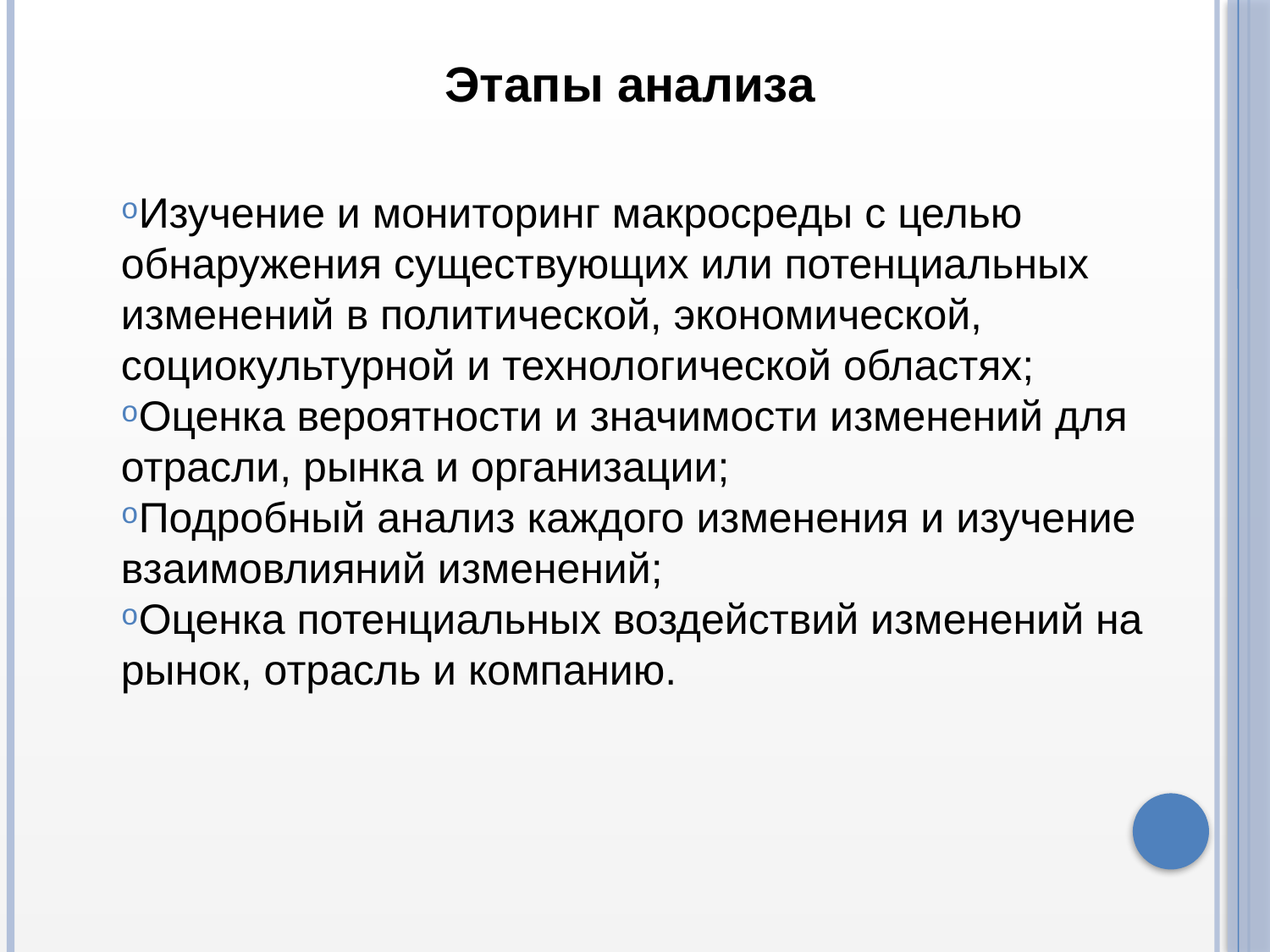

Этапы анализа

Изучение и мониторинг макросреды с целью обнаружения существующих или потенциальных изменений в политической, экономической, социокультурной и технологической областях;
Оценка вероятности и значимости изменений для отрасли, рынка и организации;
Подробный анализ каждого изменения и изучение взаимовлияний изменений;
Оценка потенциальных воздействий изменений на рынок, отрасль и компанию.